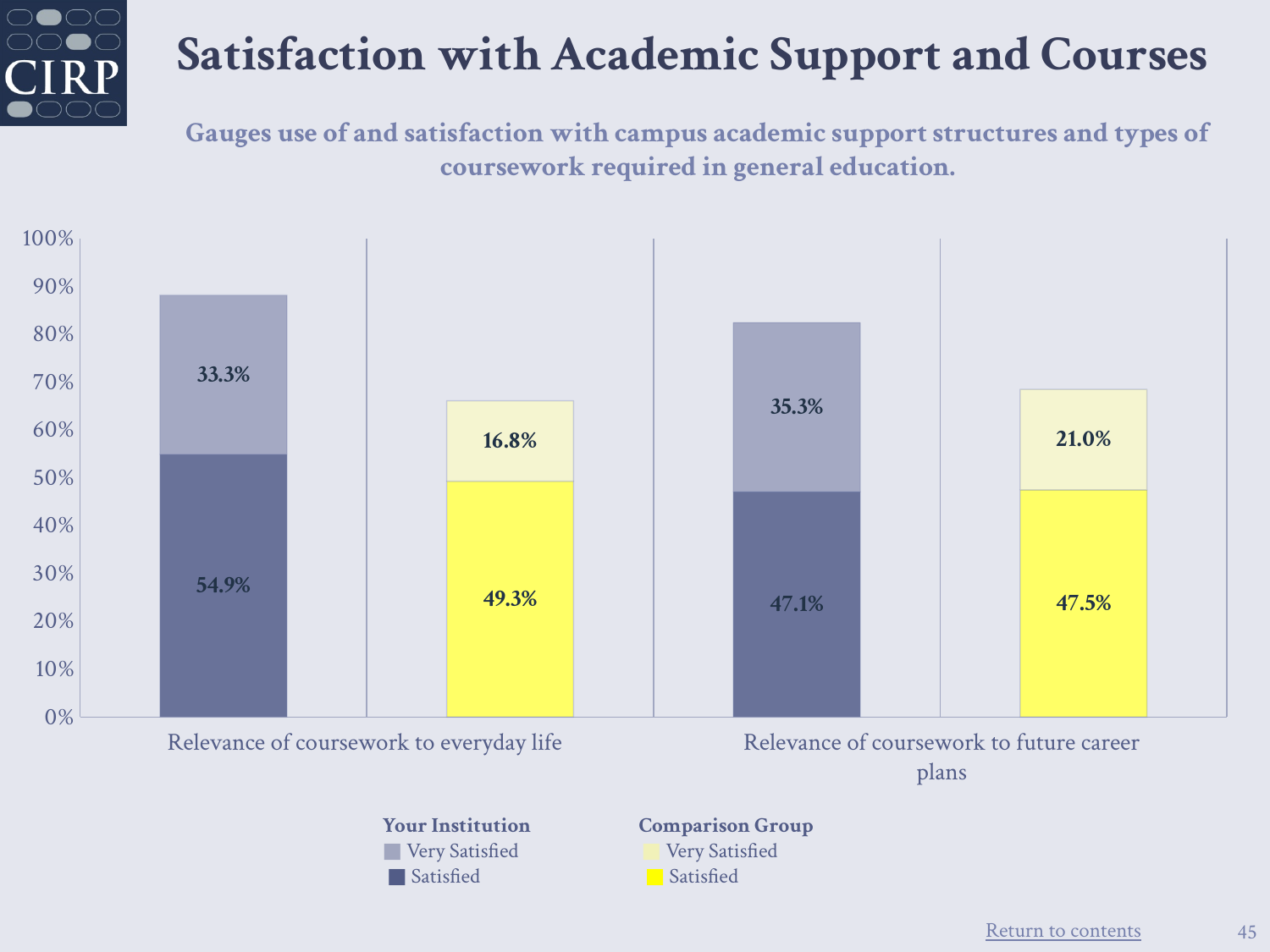

# Satisfaction with Academic Support and Courses Gauges use of and satisfaction with campus academic support structures and types of coursework required in general education.

### Chart

| Category | Sat | Very Sat |
|---|---|---|
| Your Institution | 0.549 | 0.333 |
| Comparison Group | 0.493 | 0.168 |
| Your Institution | 0.471 | 0.353 |
| Comparison Group | 0.475 | 0.21 |
Relevance of coursework to everyday life
Relevance of coursework to future career plans
Your Institution
■ Very Satisfied
■ Satisfied

Comparison Group
■ Very Satisfied
■ Satisfied

45